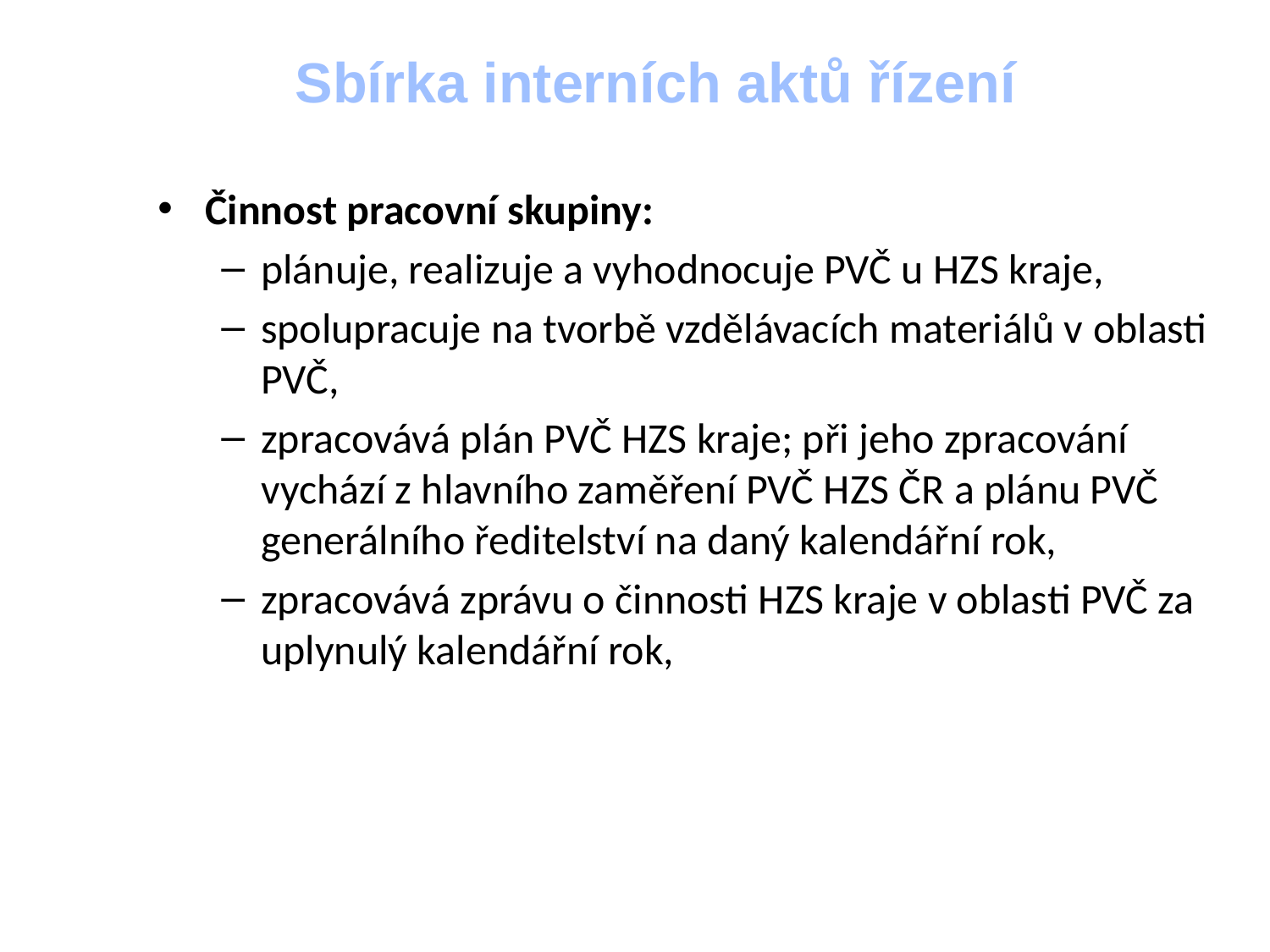

Sbírka interních aktů řízení
Činnost pracovní skupiny:
plánuje, realizuje a vyhodnocuje PVČ u HZS kraje,
spolupracuje na tvorbě vzdělávacích materiálů v oblasti PVČ,
zpracovává plán PVČ HZS kraje; při jeho zpracování vychází z hlavního zaměření PVČ HZS ČR a plánu PVČ generálního ředitelství na daný kalendářní rok,
zpracovává zprávu o činnosti HZS kraje v oblasti PVČ za uplynulý kalendářní rok,